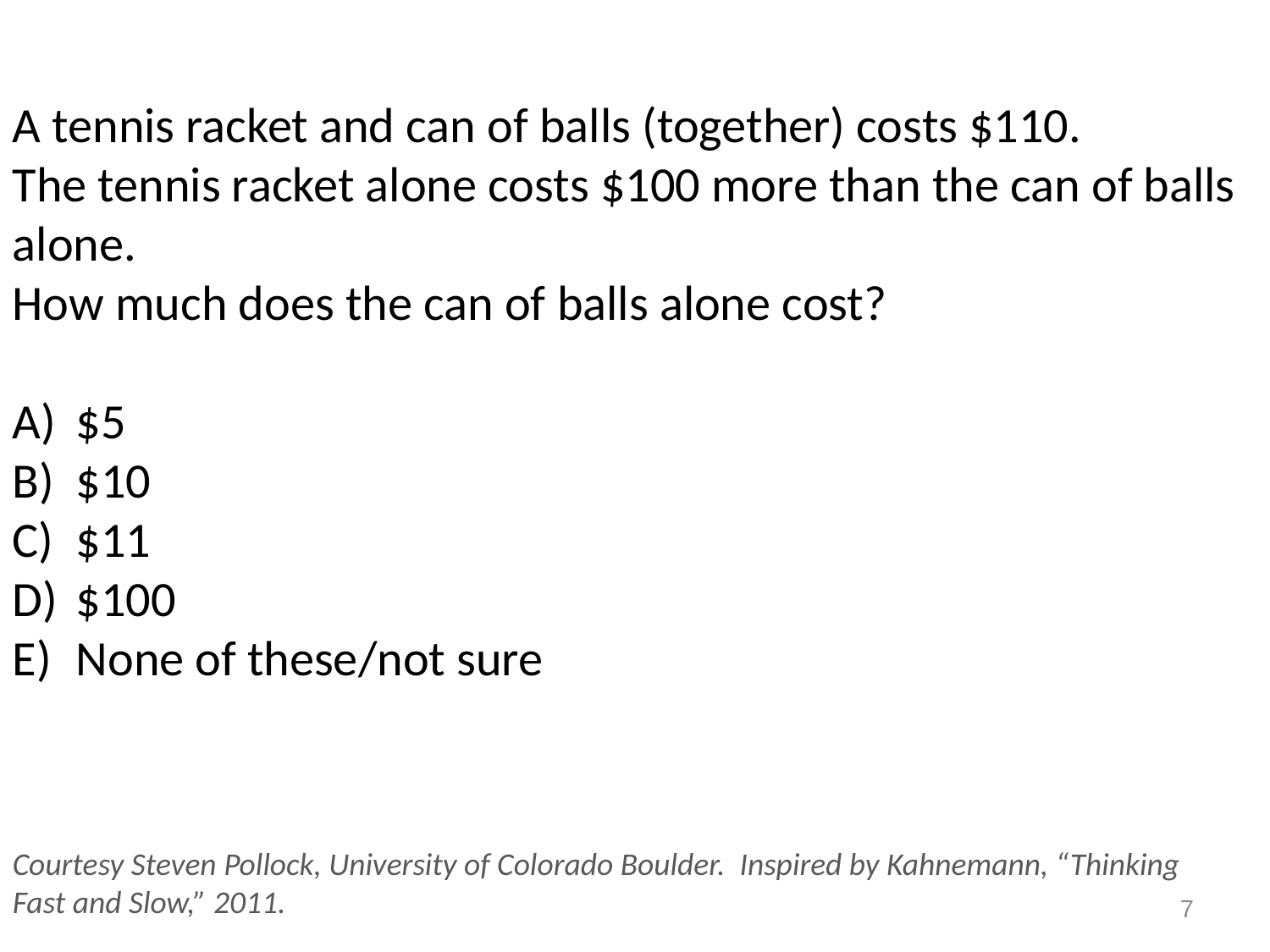

A tennis racket and can of balls (together) costs $110.
The tennis racket alone costs $100 more than the can of balls alone.
How much does the can of balls alone cost?

$5
$10
$11
$100
None of these/not sure
Courtesy Steven Pollock, University of Colorado Boulder.  Inspired by Kahnemann, “Thinking Fast and Slow,” 2011.
7